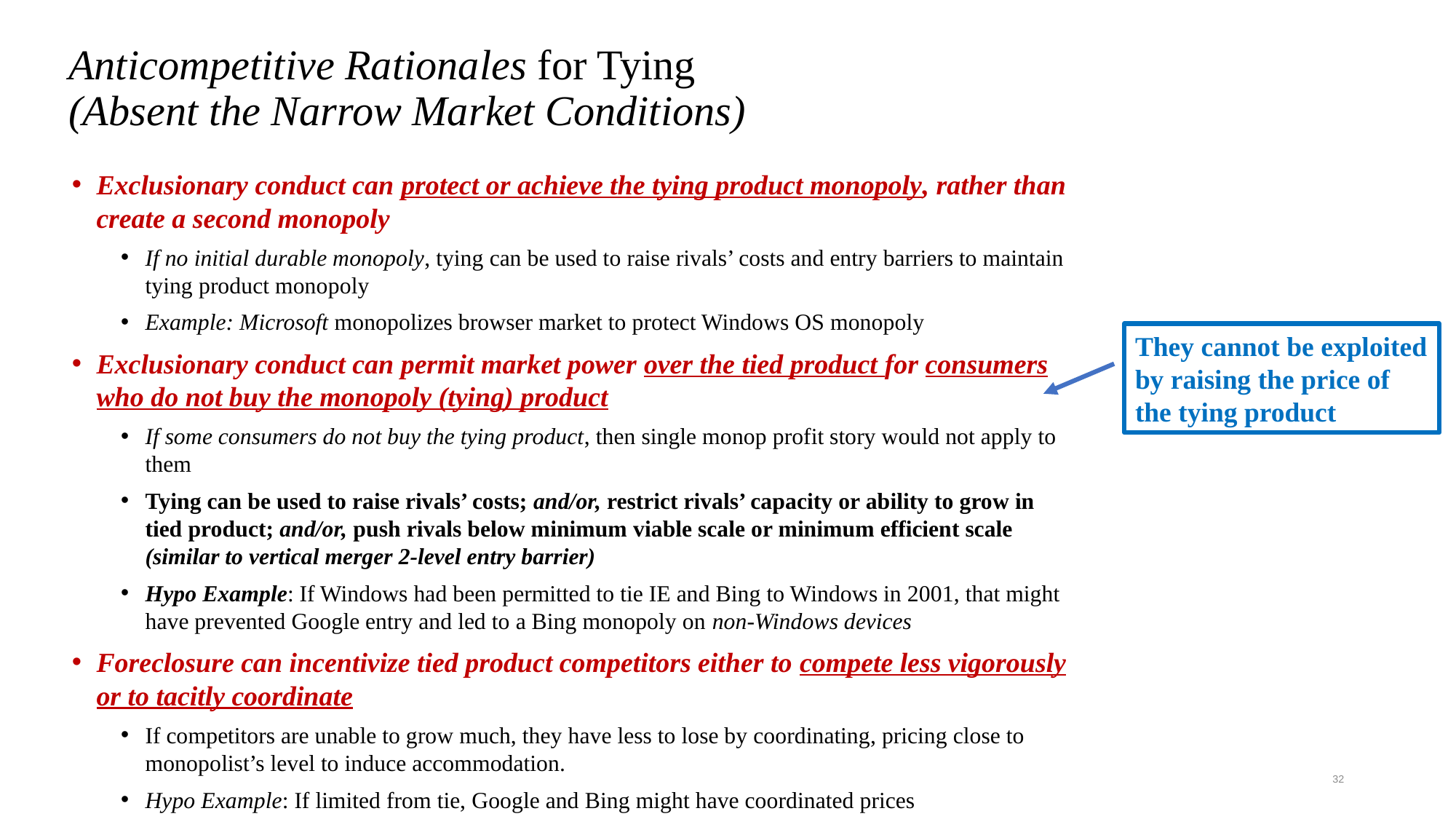

# Anticompetitive Rationales for Tying (Absent the Narrow Market Conditions)
Exclusionary conduct can protect or achieve the tying product monopoly, rather than create a second monopoly
If no initial durable monopoly, tying can be used to raise rivals’ costs and entry barriers to maintain tying product monopoly
Example: Microsoft monopolizes browser market to protect Windows OS monopoly
Exclusionary conduct can permit market power over the tied product for consumers who do not buy the monopoly (tying) product
If some consumers do not buy the tying product, then single monop profit story would not apply to them
Tying can be used to raise rivals’ costs; and/or, restrict rivals’ capacity or ability to grow in tied product; and/or, push rivals below minimum viable scale or minimum efficient scale (similar to vertical merger 2-level entry barrier)
Hypo Example: If Windows had been permitted to tie IE and Bing to Windows in 2001, that might have prevented Google entry and led to a Bing monopoly on non-Windows devices
Foreclosure can incentivize tied product competitors either to compete less vigorously or to tacitly coordinate
If competitors are unable to grow much, they have less to lose by coordinating, pricing close to monopolist’s level to induce accommodation.
Hypo Example: If limited from tie, Google and Bing might have coordinated prices

They cannot be exploited by raising the price of the tying product
32